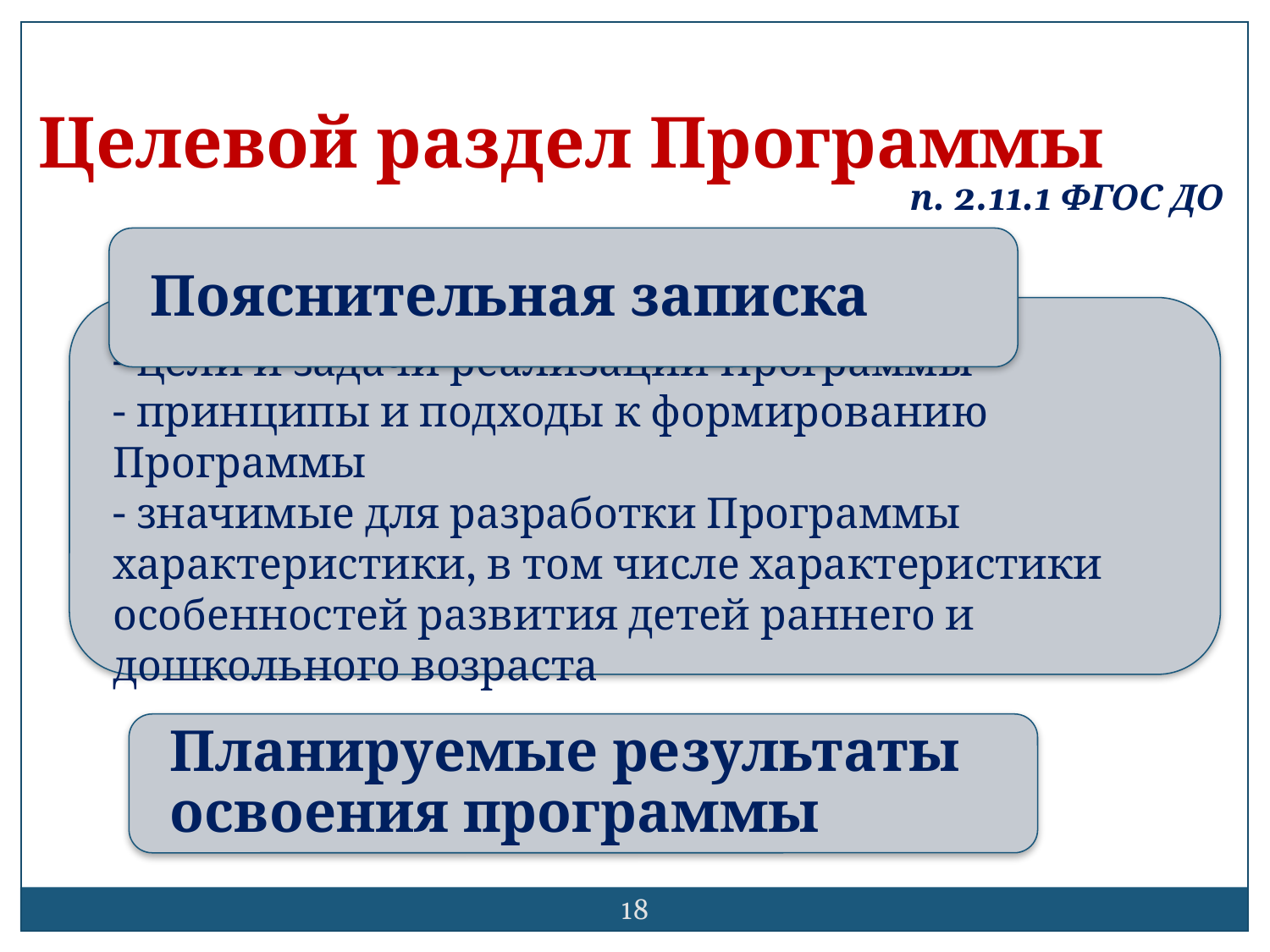

Целевой раздел Программы
п. 2.11.1 ФГОС ДО

Пояснительная записка

 цели и задачи реализации Программы
 принципы и подходы к формированию Программы
 значимые для разработки Программы характеристики, в том числе характеристики особенностей развития детей раннего и дошкольного возраста

Планируемые результаты освоения программы
18